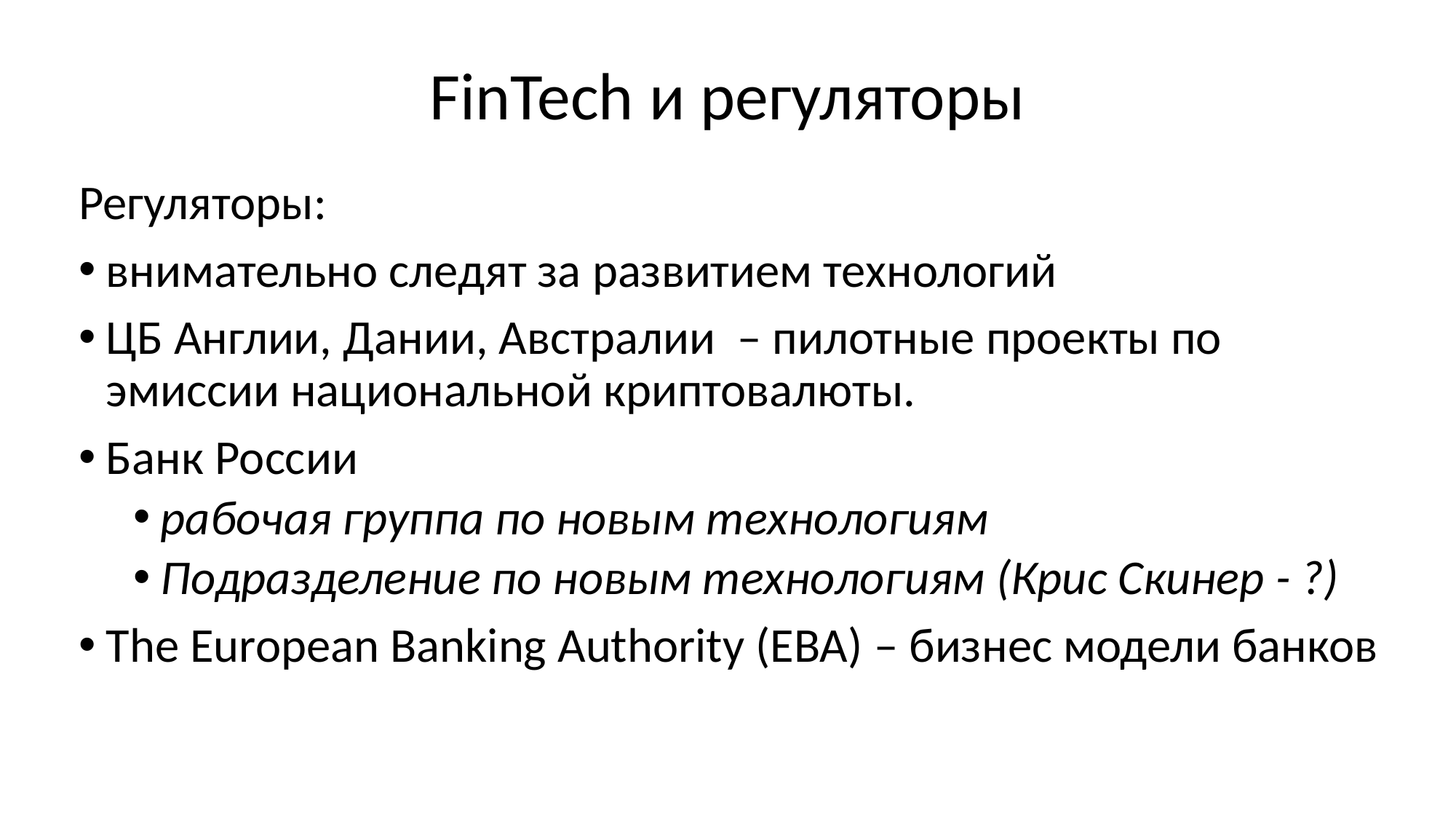

# FinTech и регуляторы
Регуляторы:
внимательно следят за развитием технологий
ЦБ Англии, Дании, Австралии  – пилотные проекты по эмиссии национальной криптовалюты.
Банк России
рабочая группа по новым технологиям
Подразделение по новым технологиям (Крис Скинер - ?)
The European Banking Authority (EBA) – бизнес модели банков